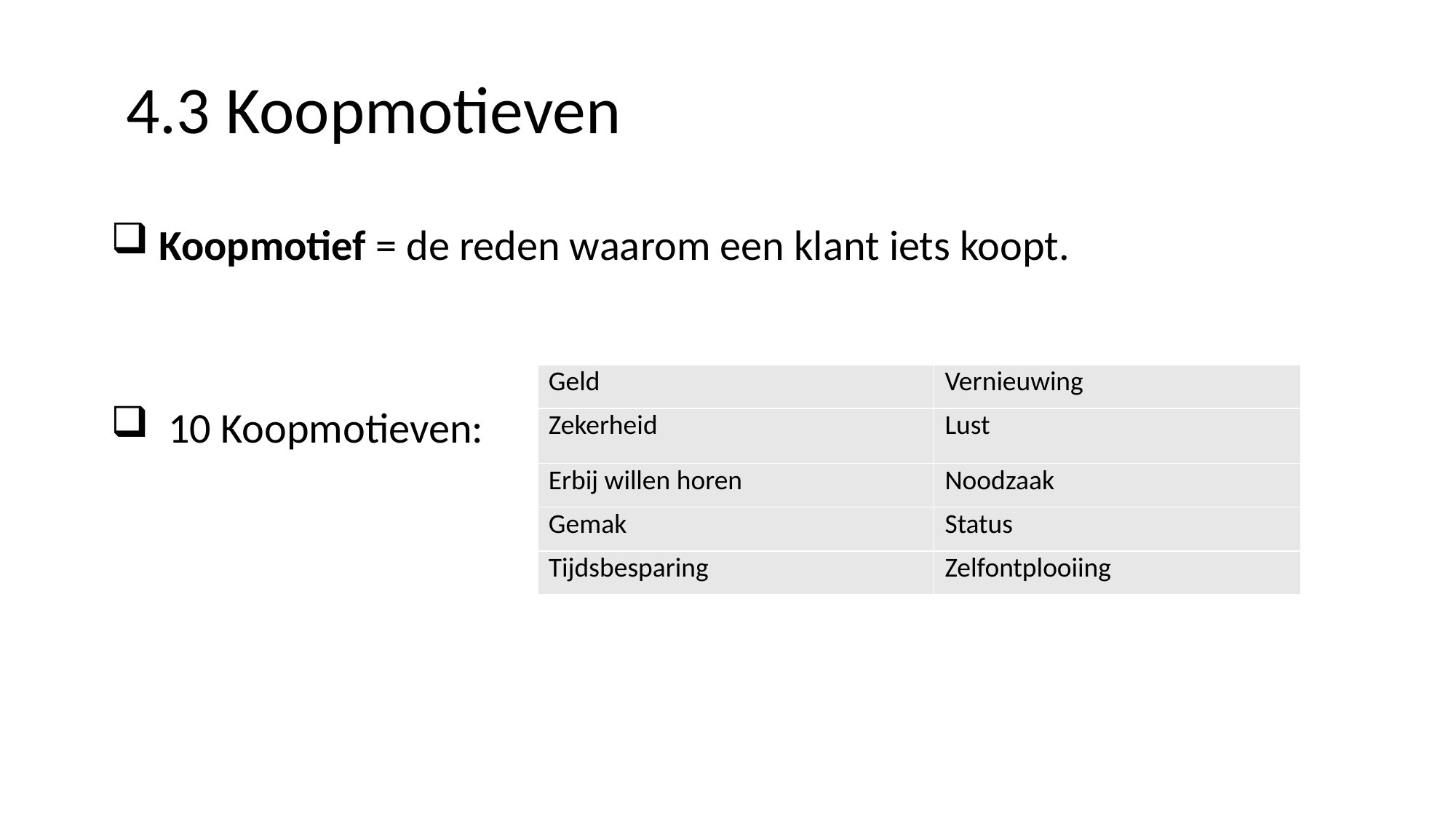

# 4.3 Koopmotieven
 Koopmotief = de reden waarom een klant iets koopt.

  10 Koopmotieven:
| Geld | Vernieuwing |
| --- | --- |
| Zekerheid | Lust |
| Erbij willen horen | Noodzaak |
| Gemak | Status |
| Tijdsbesparing | Zelfontplooiing |